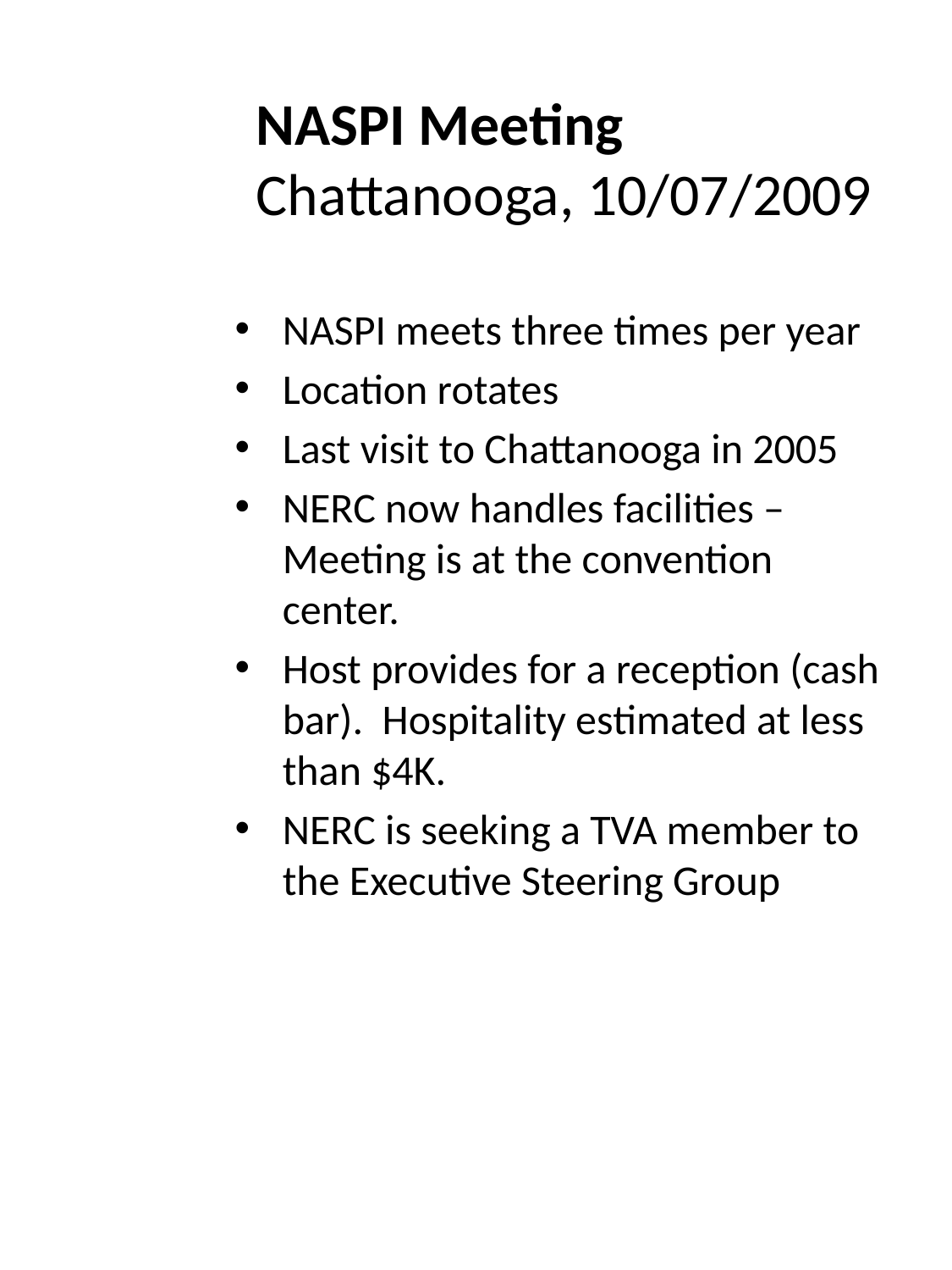

# NASPI Meeting Chattanooga, 10/07/2009
NASPI meets three times per year
Location rotates
Last visit to Chattanooga in 2005
NERC now handles facilities – Meeting is at the convention center.
Host provides for a reception (cash bar).  Hospitality estimated at less than $4K.
NERC is seeking a TVA member to the Executive Steering Group